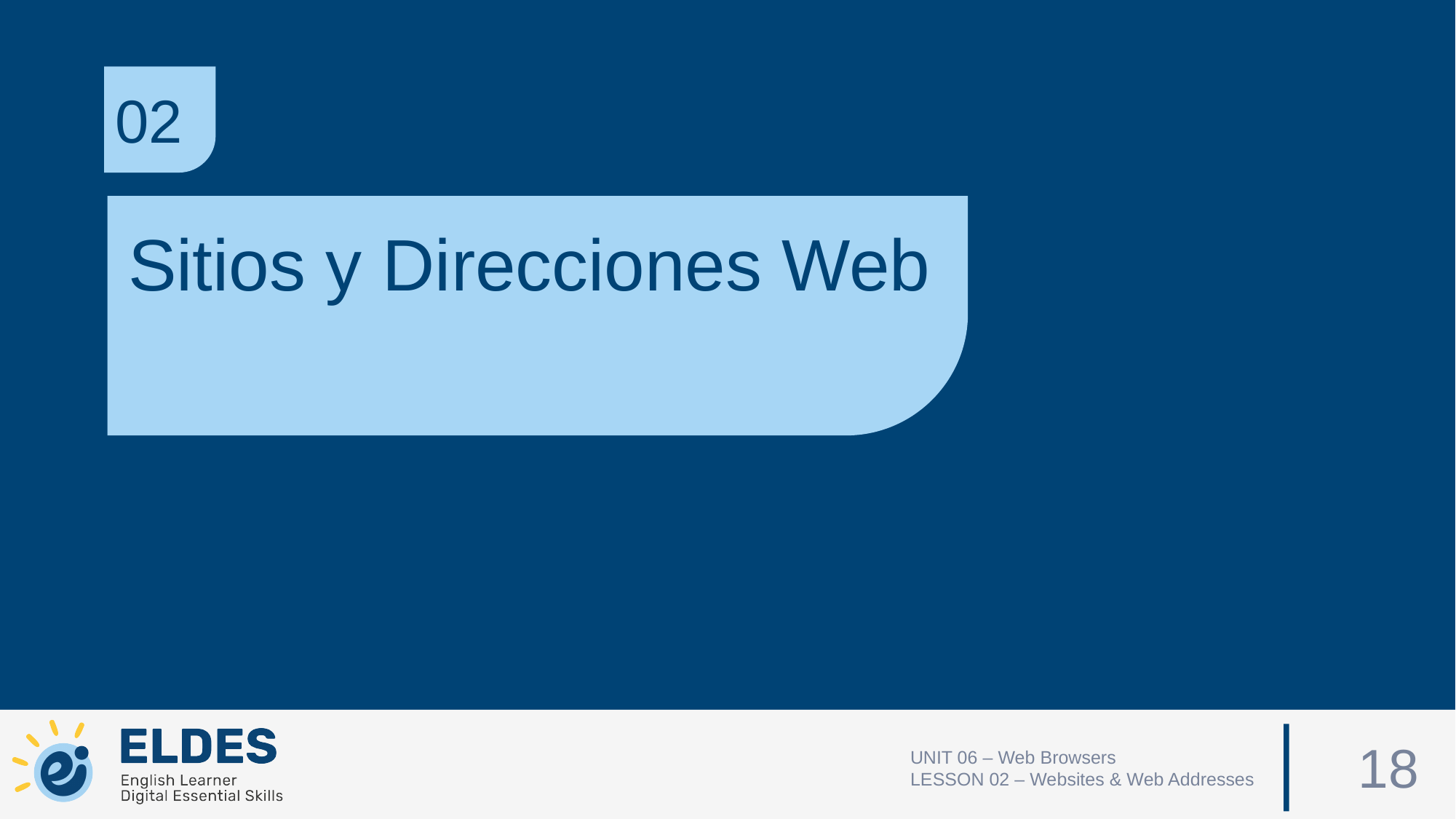

02
Sitios y Direcciones Web
18
UNIT 06 – Web Browsers
LESSON 02 – Websites & Web Addresses